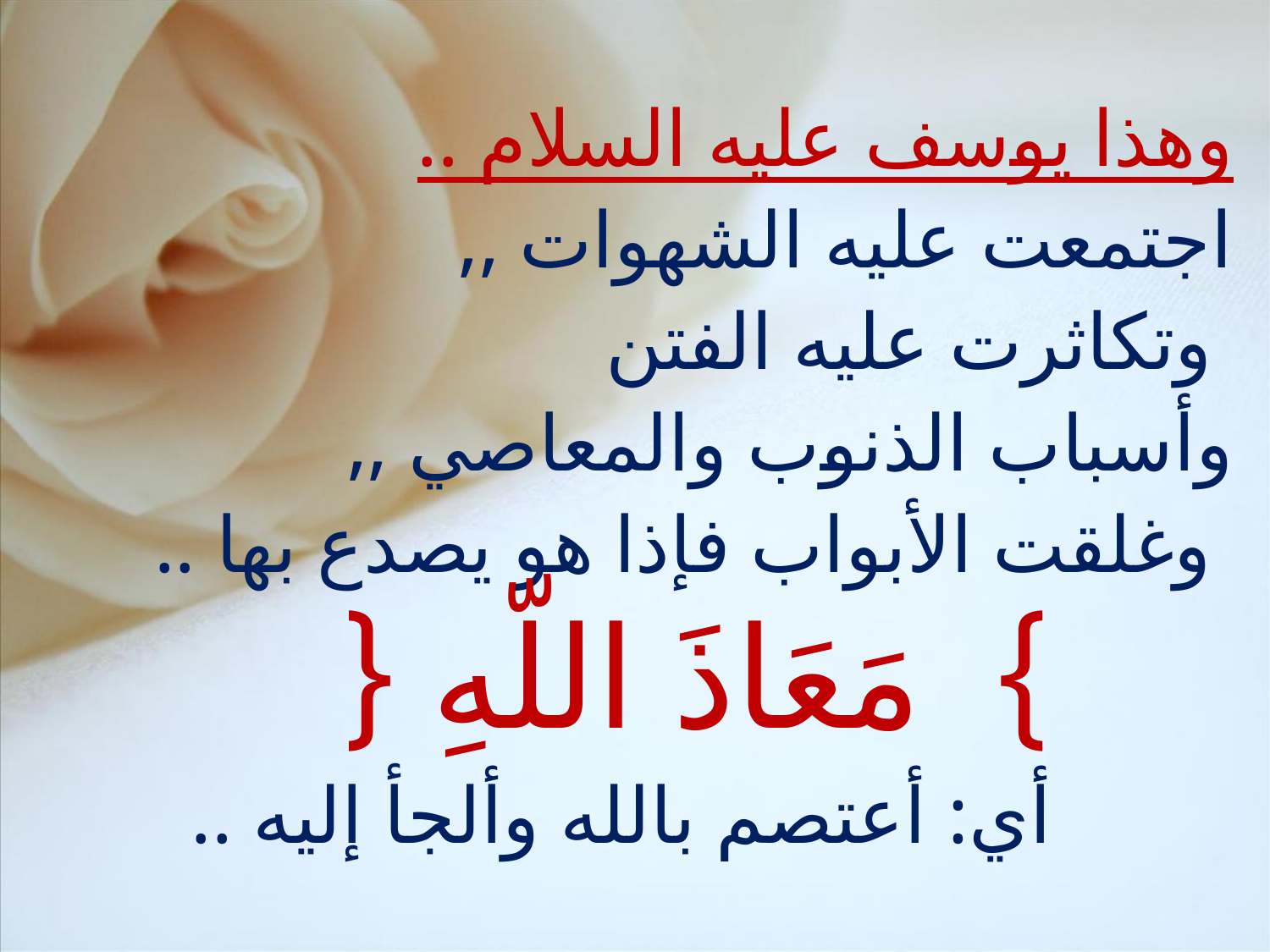

وهذا يوسف عليه السلام ..
اجتمعت عليه الشهوات ,,
 وتكاثرت عليه الفتن
وأسباب الذنوب والمعاصي ,,
 وغلقت الأبواب فإذا هو يصدع بها ..
     }  مَعَاذَ اللّهِ {
         أي: أعتصم بالله وألجأ إليه ..